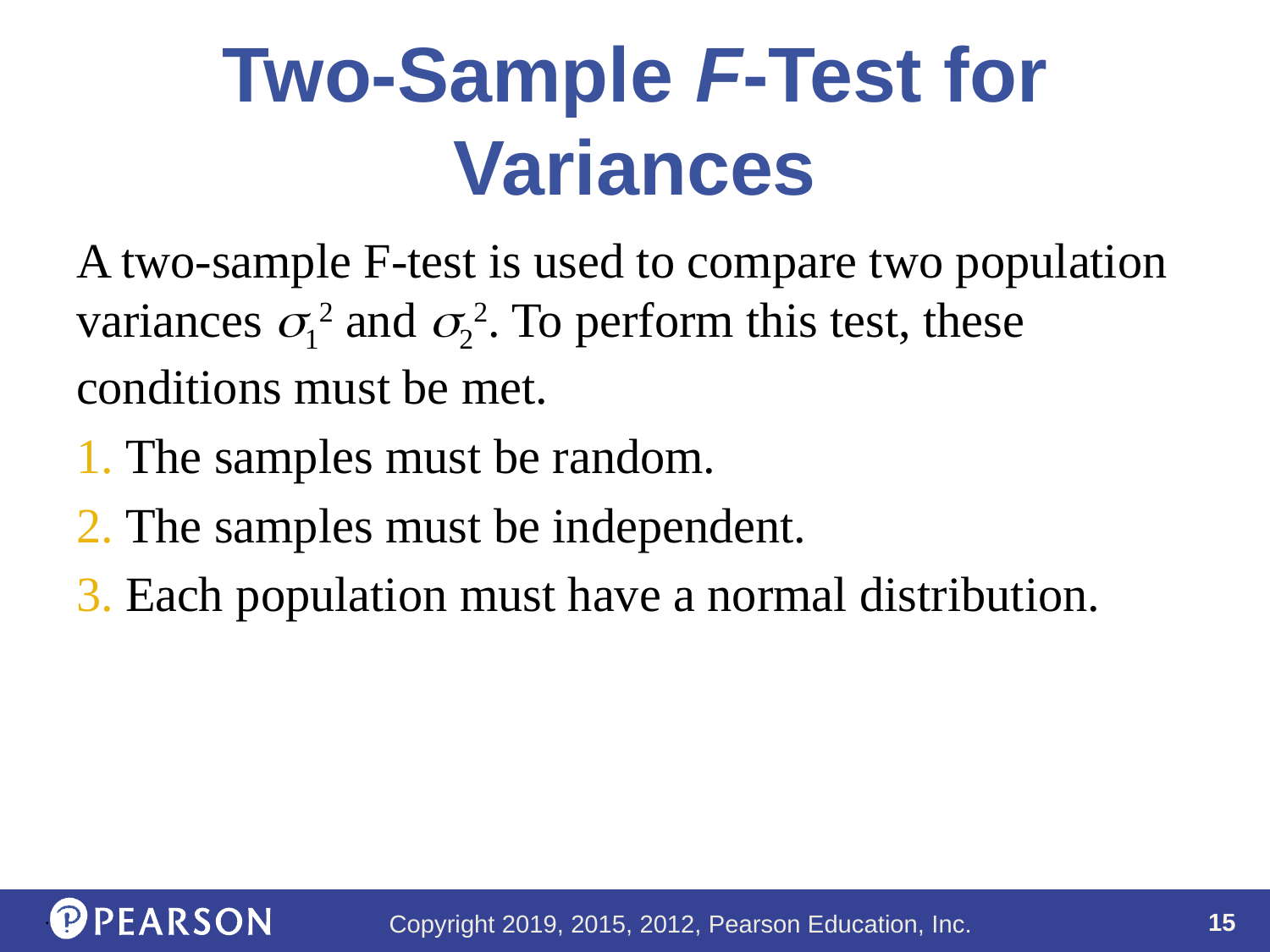

# Two-Sample F-Test for Variances
A two-sample F-test is used to compare two population variances σ12 and σ22. To perform this test, these conditions must be met.
 The samples must be random.
 The samples must be independent.
 Each population must have a normal distribution.

.